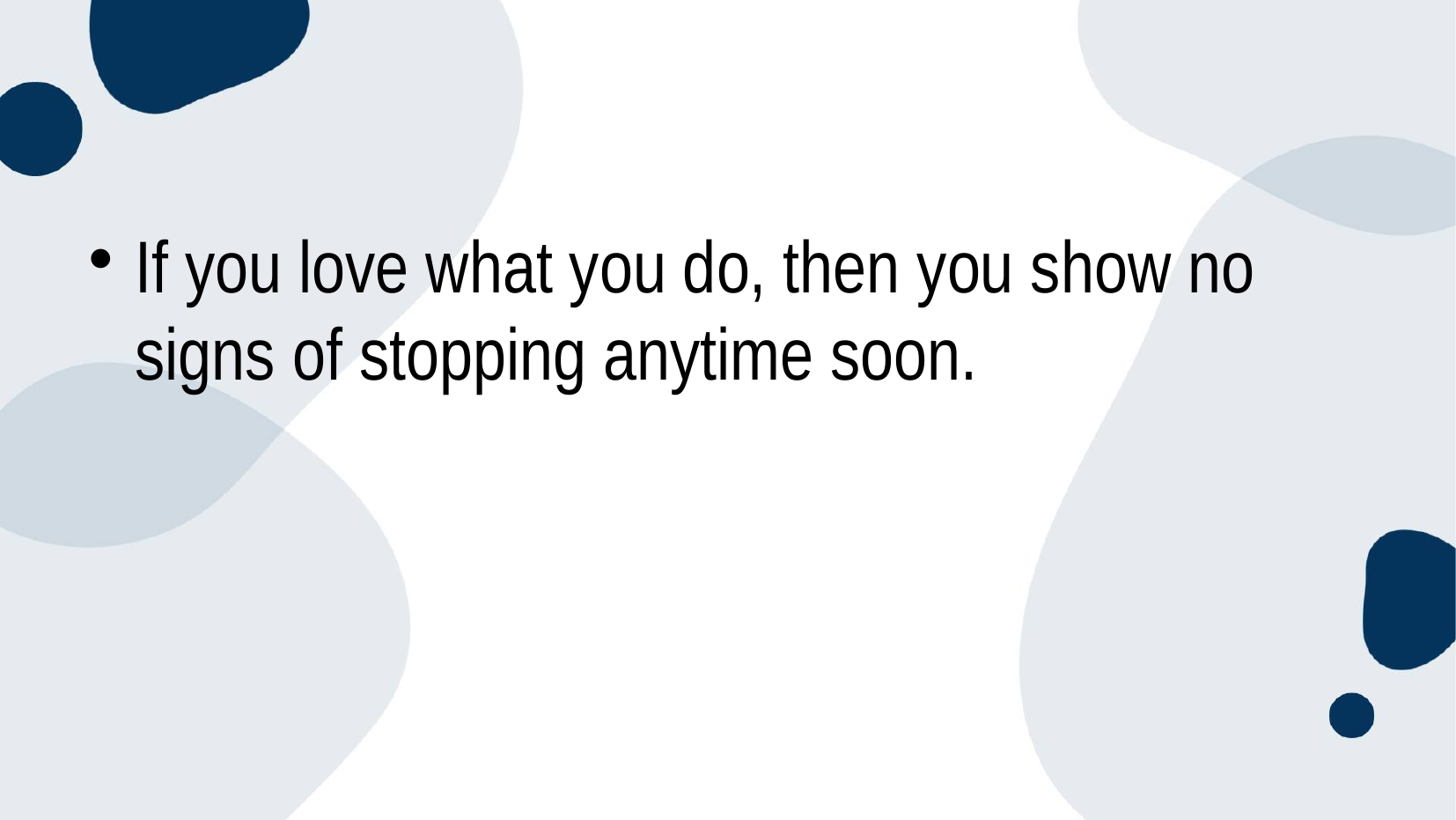

#
If you love what you do, then you show no signs of stopping anytime soon.